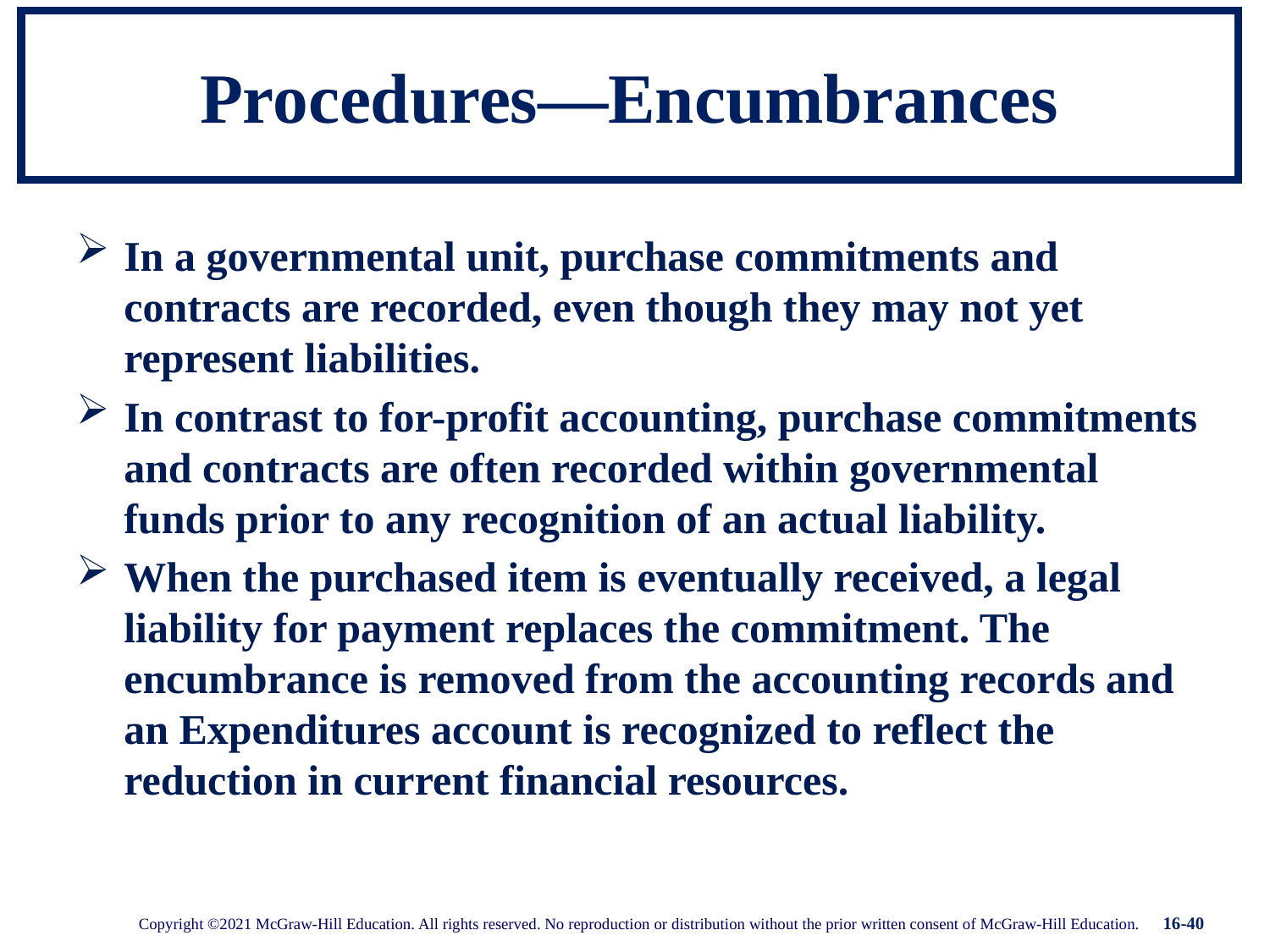

# Procedures—Encumbrances
In a governmental unit, purchase commitments and contracts are recorded, even though they may not yet represent liabilities.
In contrast to for-profit accounting, purchase commitments and contracts are often recorded within governmental funds prior to any recognition of an actual liability.
When the purchased item is eventually received, a legal liability for payment replaces the commitment. The encumbrance is removed from the accounting records and an Expenditures account is recognized to reflect the reduction in current financial resources.
16-40
Copyright ©2021 McGraw-Hill Education. All rights reserved. No reproduction or distribution without the prior written consent of McGraw-Hill Education.